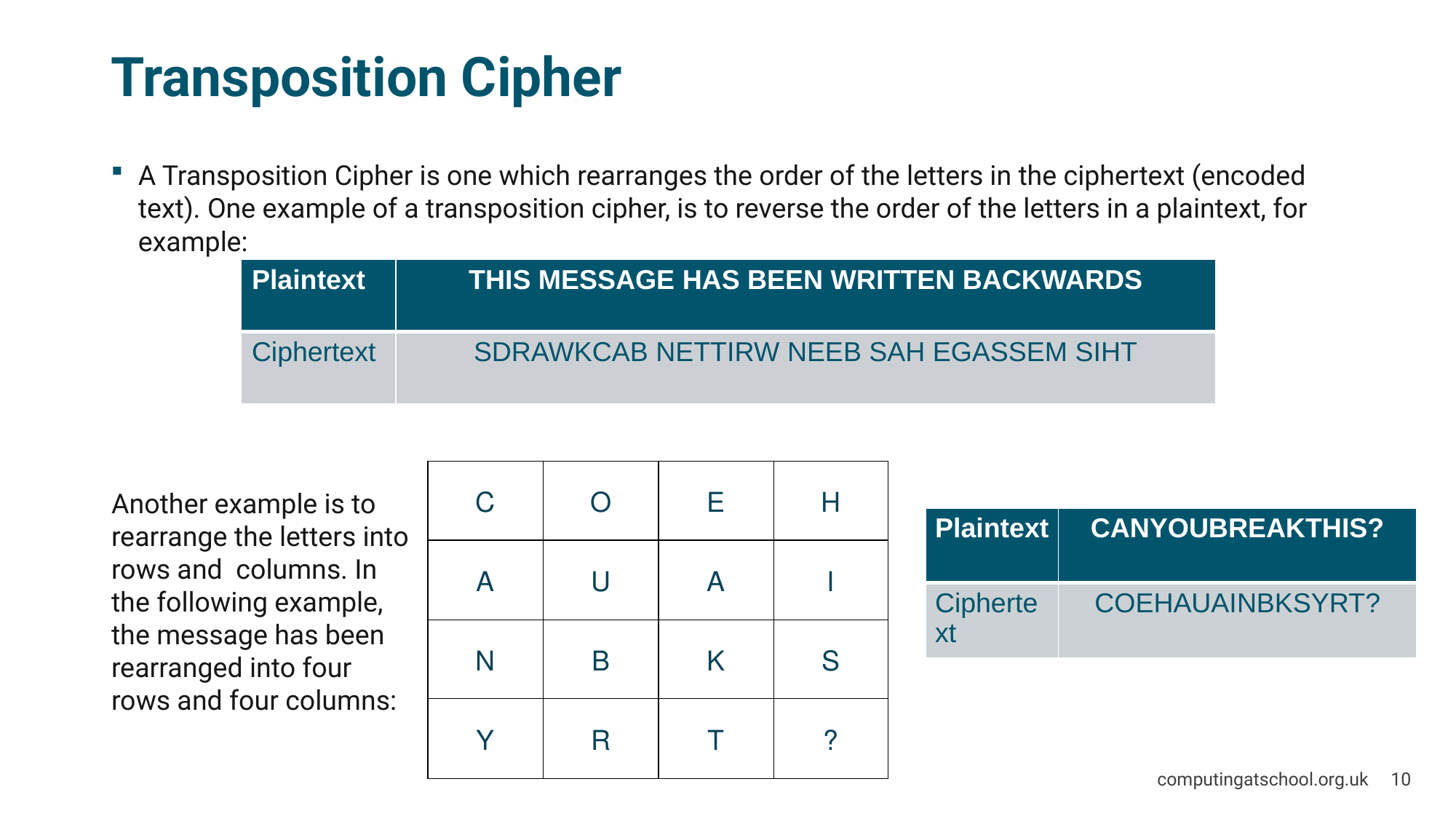

# Transposition Cipher
A Transposition Cipher is one which rearranges the order of the letters in the ciphertext (encoded text). One example of a transposition cipher, is to reverse the order of the letters in a plaintext, for example:

| Plaintext | THIS MESSAGE HAS BEEN WRITTEN BACKWARDS |
| --- | --- |
| Ciphertext | SDRAWKCAB NETTIRW NEEB SAH EGASSEM SIHT |
| C | O | E | H |
| --- | --- | --- | --- |
| A | U | A | I |
| N | B | K | S |
| Y | R | T | ? |
Another example is to rearrange the letters into rows and  columns. In the following example, the message has been rearranged into four rows and four columns:
| Plaintext | CANYOUBREAKTHIS? |
| --- | --- |
| Ciphertext | COEHAUAINBKSYRT? |
computingatschool.org.uk
10